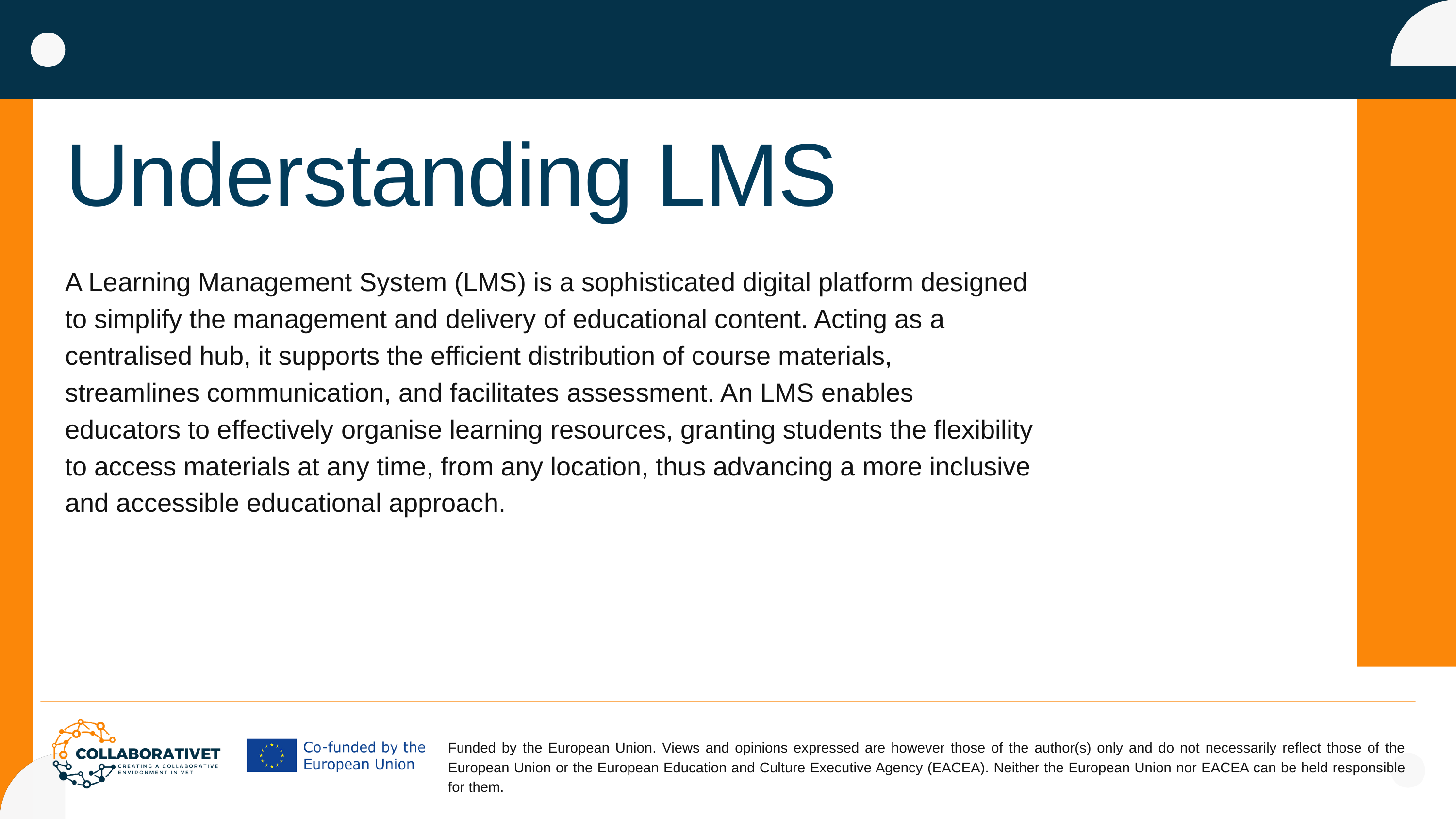

Understanding LMS
A Learning Management System (LMS) is a sophisticated digital platform designed to simplify the management and delivery of educational content. Acting as a centralised hub, it supports the efficient distribution of course materials, streamlines communication, and facilitates assessment. An LMS enables educators to effectively organise learning resources, granting students the flexibility to access materials at any time, from any location, thus advancing a more inclusive and accessible educational approach.

Funded by the European Union. Views and opinions expressed are however those of the author(s) only and do not necessarily reflect those of the European Union or the European Education and Culture Executive Agency (EACEA). Neither the European Union nor EACEA can be held responsible for them.